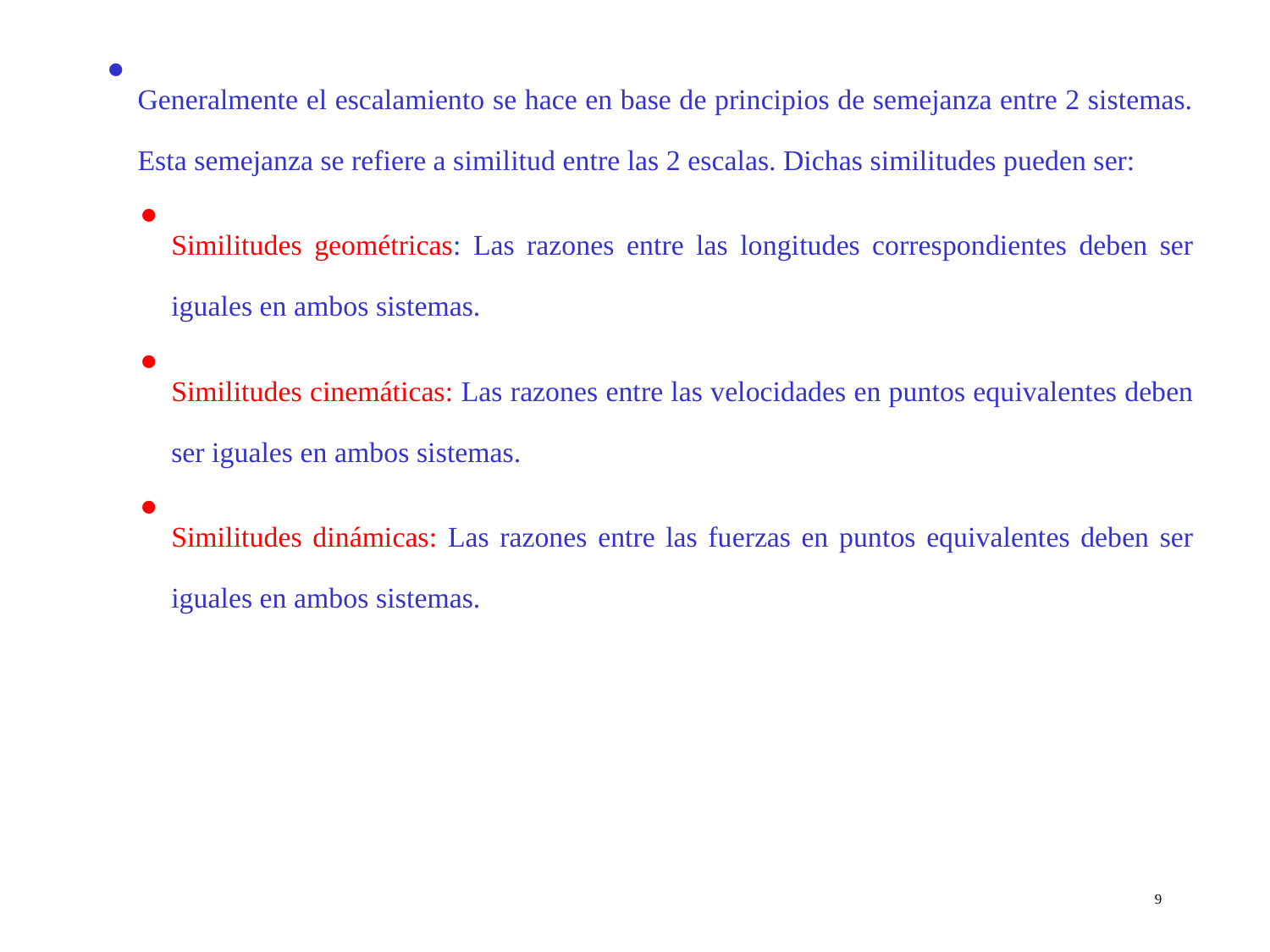

Generalmente el escalamiento se hace en base de principios de semejanza entre 2 sistemas. Esta semejanza se refiere a similitud entre las 2 escalas. Dichas similitudes pueden ser:
Similitudes geométricas: Las razones entre las longitudes correspondientes deben ser iguales en ambos sistemas.
Similitudes cinemáticas: Las razones entre las velocidades en puntos equivalentes deben ser iguales en ambos sistemas.
Similitudes dinámicas: Las razones entre las fuerzas en puntos equivalentes deben ser iguales en ambos sistemas.

9